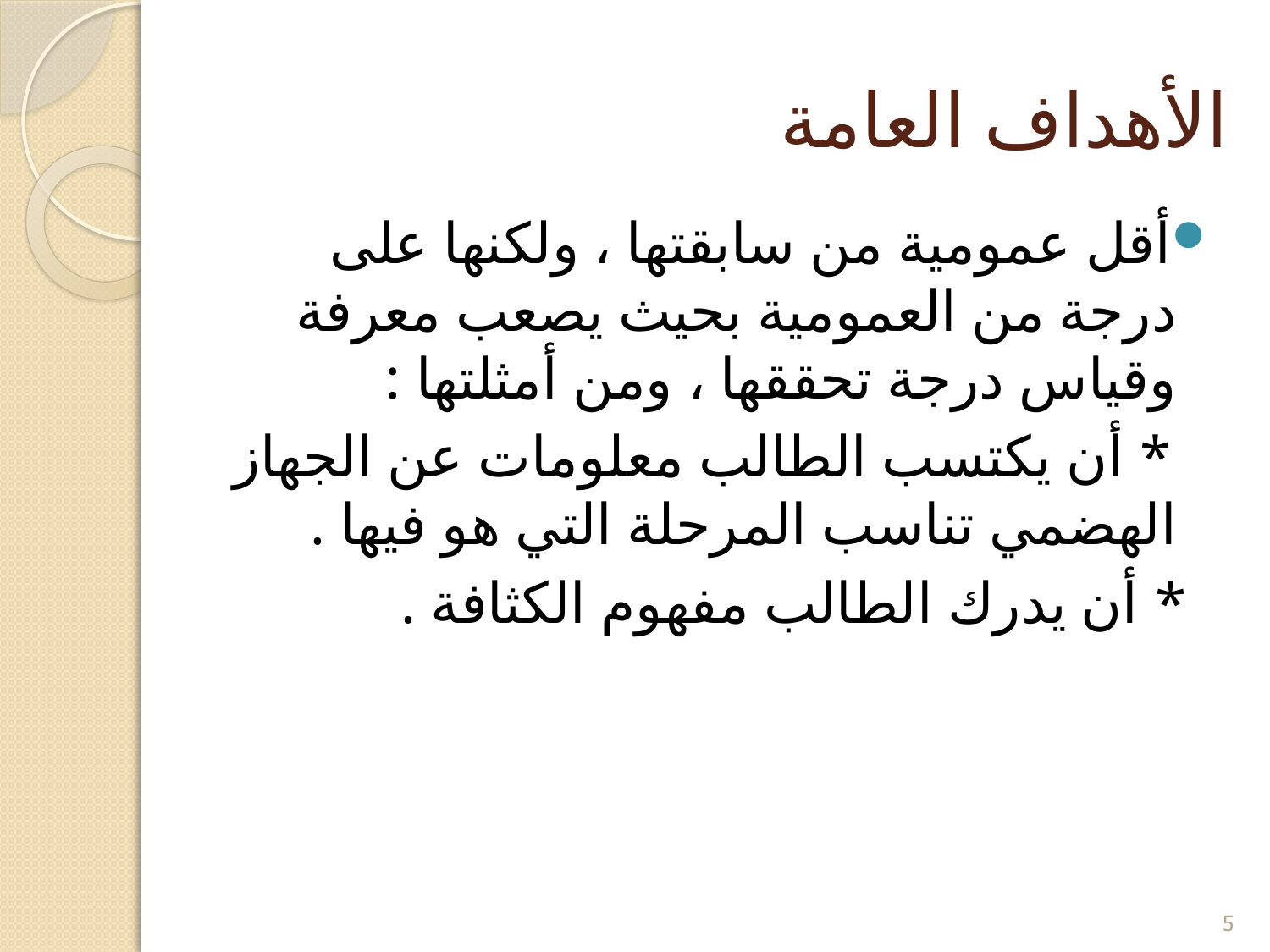

# الأهداف العامة
أقل عمومية من سابقتها ، ولكنها على درجة من العمومية بحيث يصعب معرفة وقياس درجة تحققها ، ومن أمثلتها :
   * أن يكتسب الطالب معلومات عن الجهاز الهضمي تناسب المرحلة التي هو فيها .
  * أن يدرك الطالب مفهوم الكثافة .
5